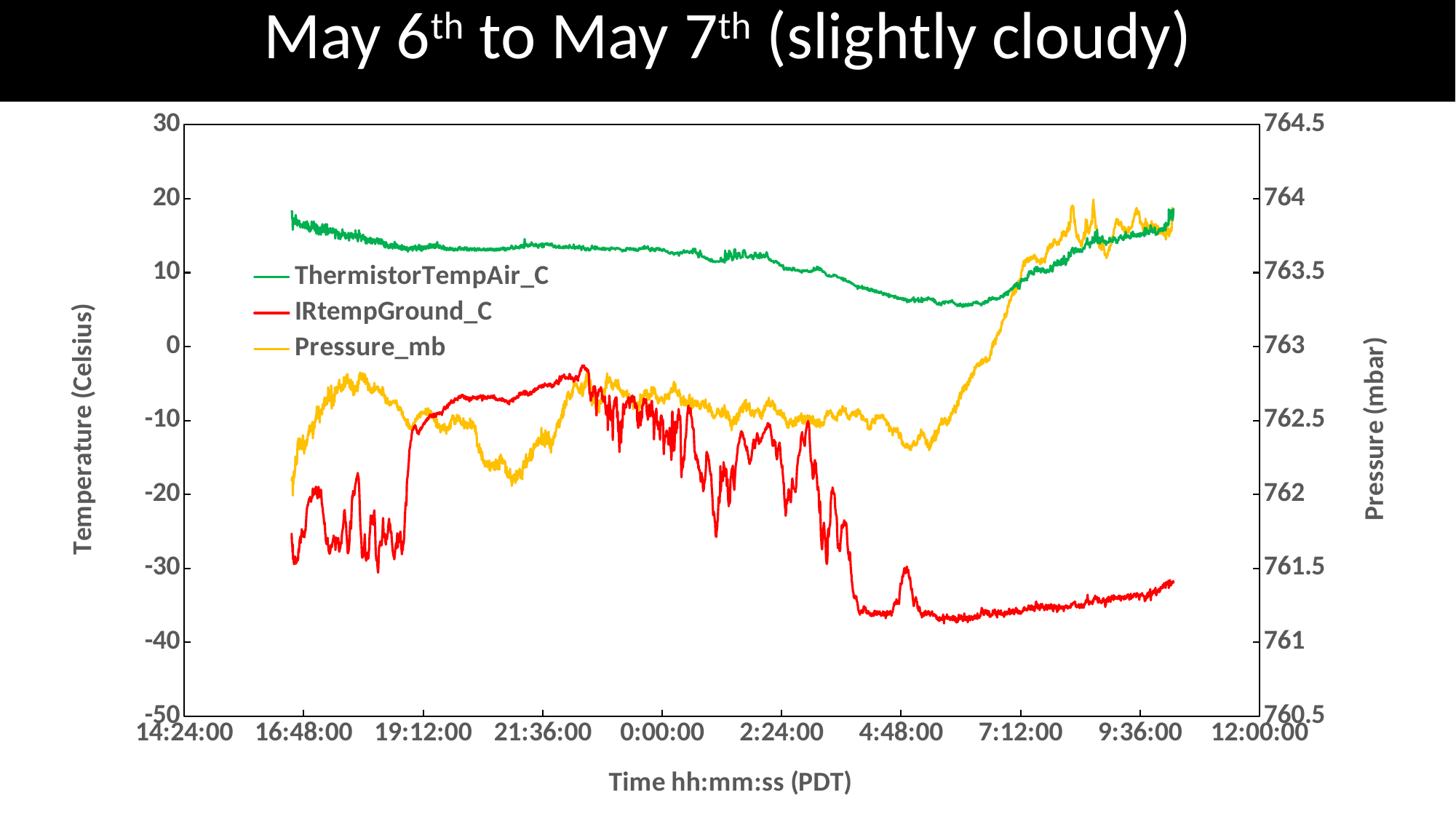

# May 6th to May 7th (slightly cloudy)

### Chart

| Category | ThermistorTempAir_C | IRtempGround_C | Pressure_mb |
|---|---|---|---|